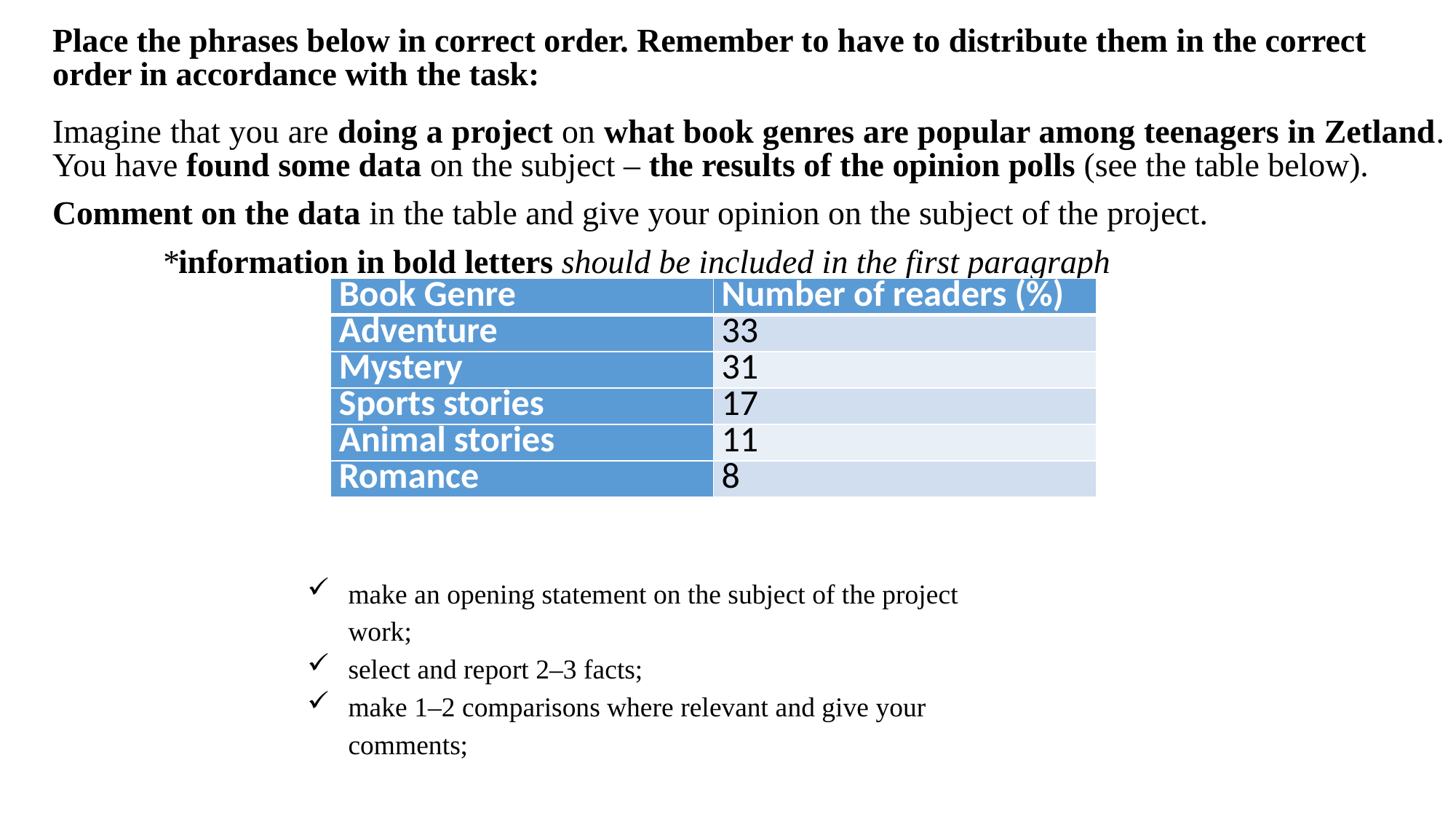

Place the phrases below in correct order. Remember to have to distribute them in the correct order in accordance with the task:
Imagine that you are doing a project on what book genres are popular among teenagers in Zetland. You have found some data on the subject – the results of the opinion polls (see the table below).
Comment on the data in the table and give your opinion on the subject of the project.
	*information in bold letters should be included in the first paragraph
| Book Genre | Number of readers (%) |
| --- | --- |
| Adventure | 33 |
| Mystery | 31 |
| Sports stories | 17 |
| Animal stories | 11 |
| Romance | 8 |
make an opening statement on the subject of the project work;
select and report 2–3 facts;
make 1–2 comparisons where relevant and give your comments;